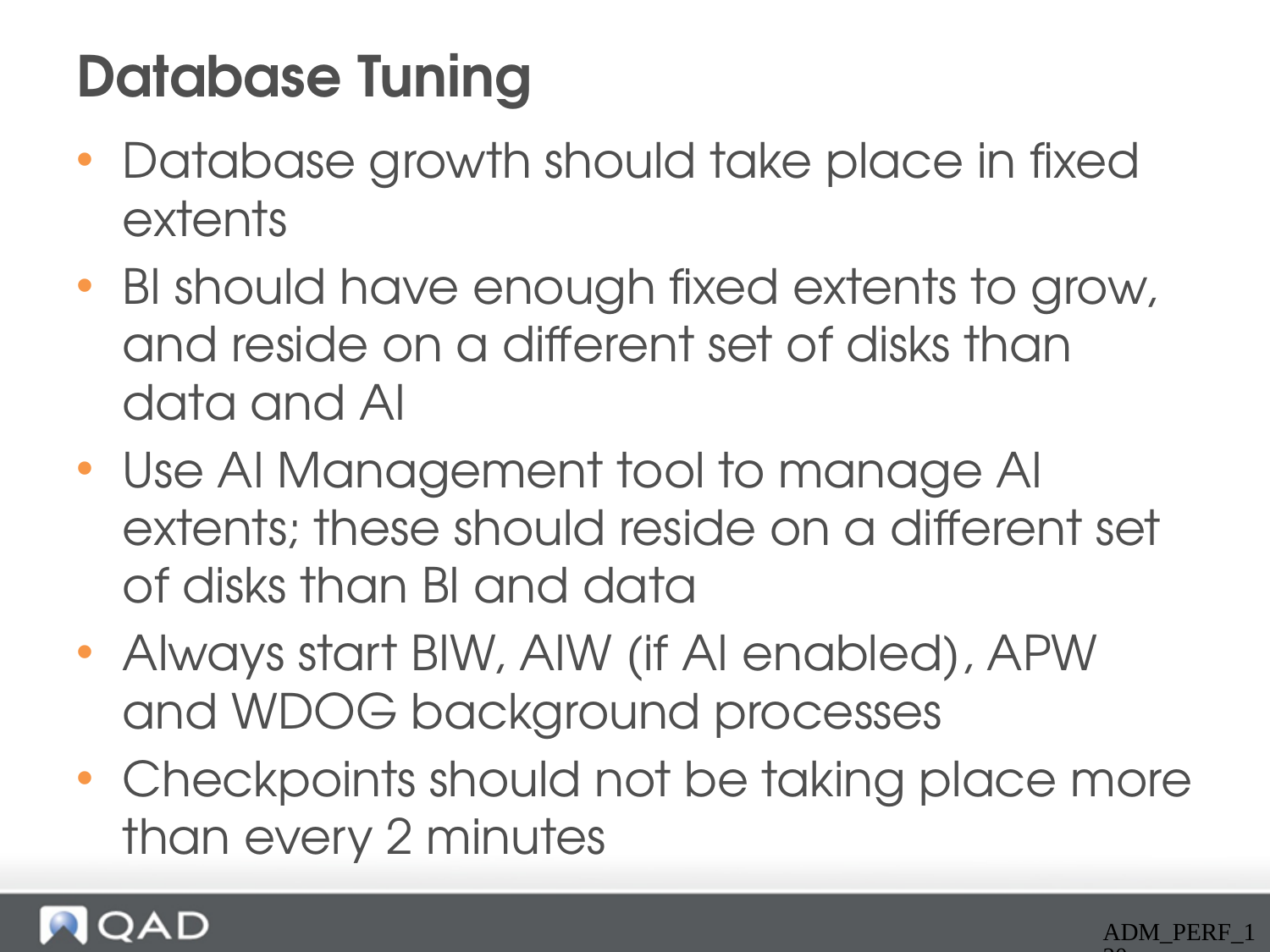

# Database Tuning
Database growth should take place in fixed extents
BI should have enough fixed extents to grow, and reside on a different set of disks than data and AI
Use AI Management tool to manage AI extents; these should reside on a different set of disks than BI and data
Always start BIW, AIW (if AI enabled), APW and WDOG background processes
Checkpoints should not be taking place more than every 2 minutes
ADM_PERF_120